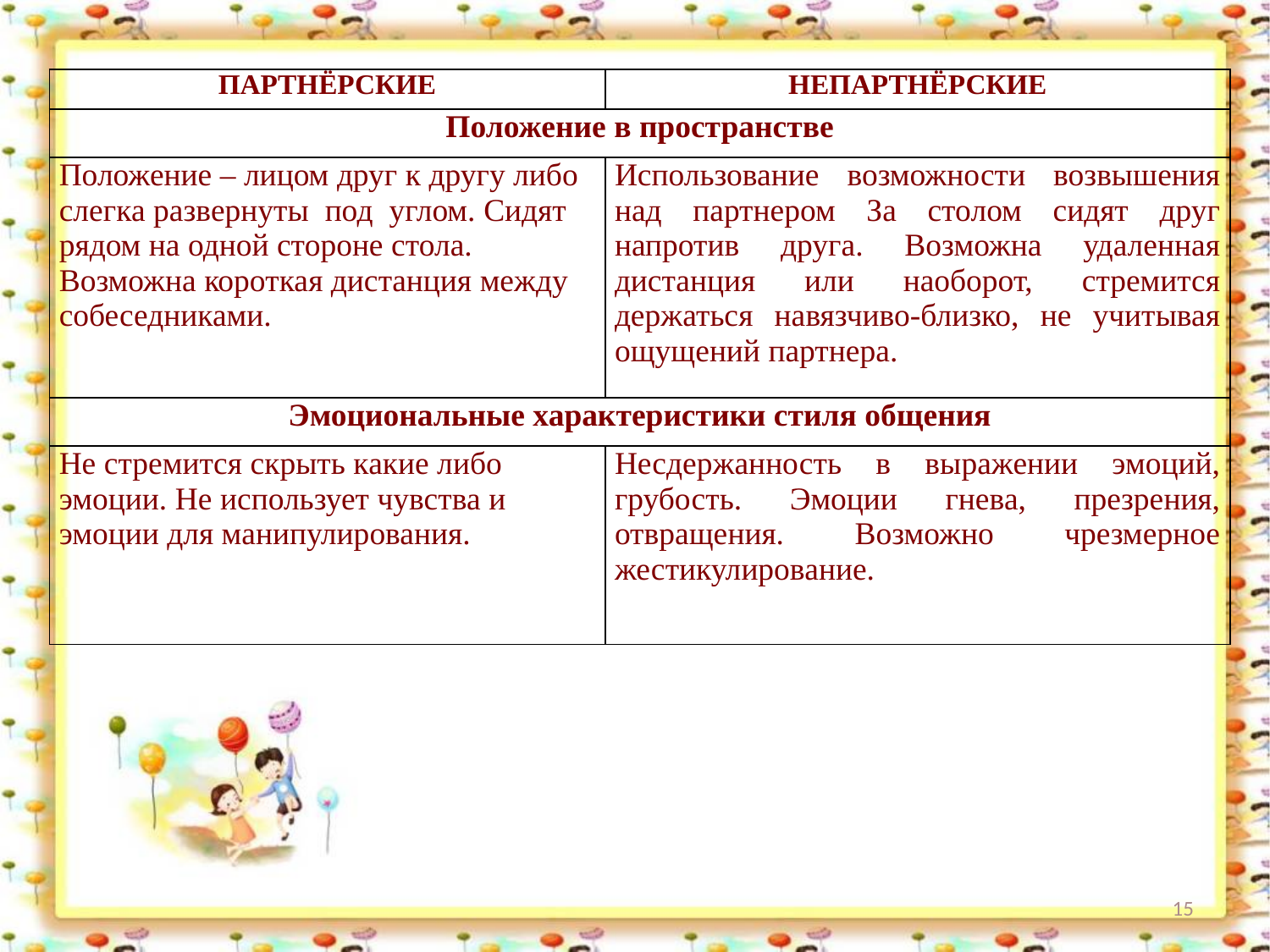

| ПАРТНЁРСКИЕ | НЕПАРТНЁРСКИЕ |
| --- | --- |
| Положение в пространстве |  |
| Положение – лицом друг к другу либо слегка развернуты под углом. Сидят рядом на одной стороне стола. Возможна короткая дистанция между собеседниками. | Использование возможности возвышения над партнером За столом сидят друг напротив друга. Возможна удаленная дистанция или наоборот, стремится держаться навязчиво-близко, не учитывая ощущений партнера. |
| Эмоциональные характеристики стиля общения |  |
| Не стремится скрыть какие либо эмоции. Не использует чувства и эмоции для манипулирования. | Несдержанность в выражении эмоций, грубость. Эмоции гнева, презрения, отвращения. Возможно чрезмерное жестикулирование. |
15